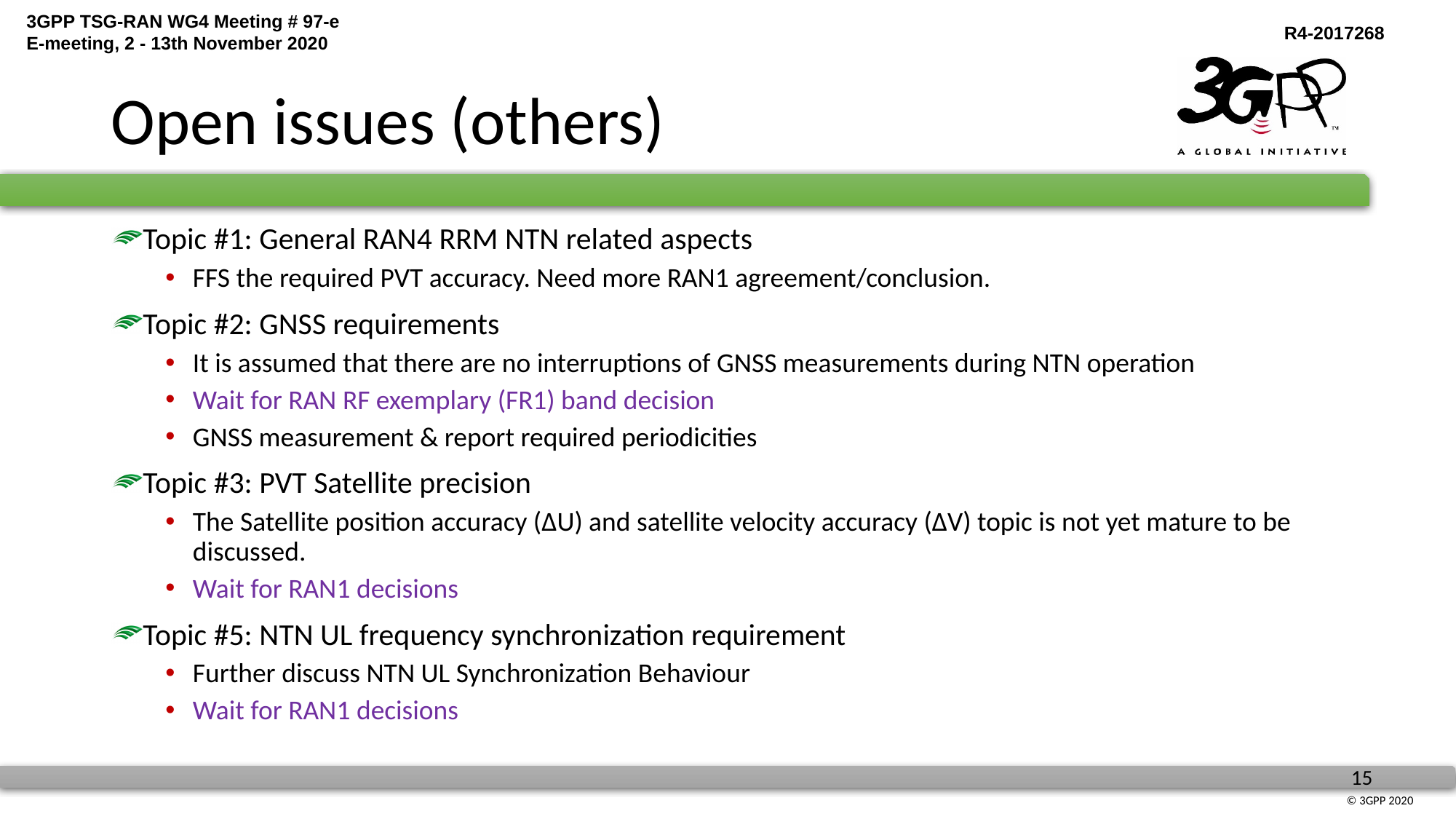

# Open issues (others)
Topic #1: General RAN4 RRM NTN related aspects
FFS the required PVT accuracy. Need more RAN1 agreement/conclusion.
Topic #2: GNSS requirements
It is assumed that there are no interruptions of GNSS measurements during NTN operation
Wait for RAN RF exemplary (FR1) band decision
GNSS measurement & report required periodicities
Topic #3: PVT Satellite precision
The Satellite position accuracy (ΔU) and satellite velocity accuracy (ΔV) topic is not yet mature to be discussed.
Wait for RAN1 decisions
Topic #5: NTN UL frequency synchronization requirement
Further discuss NTN UL Synchronization Behaviour
Wait for RAN1 decisions